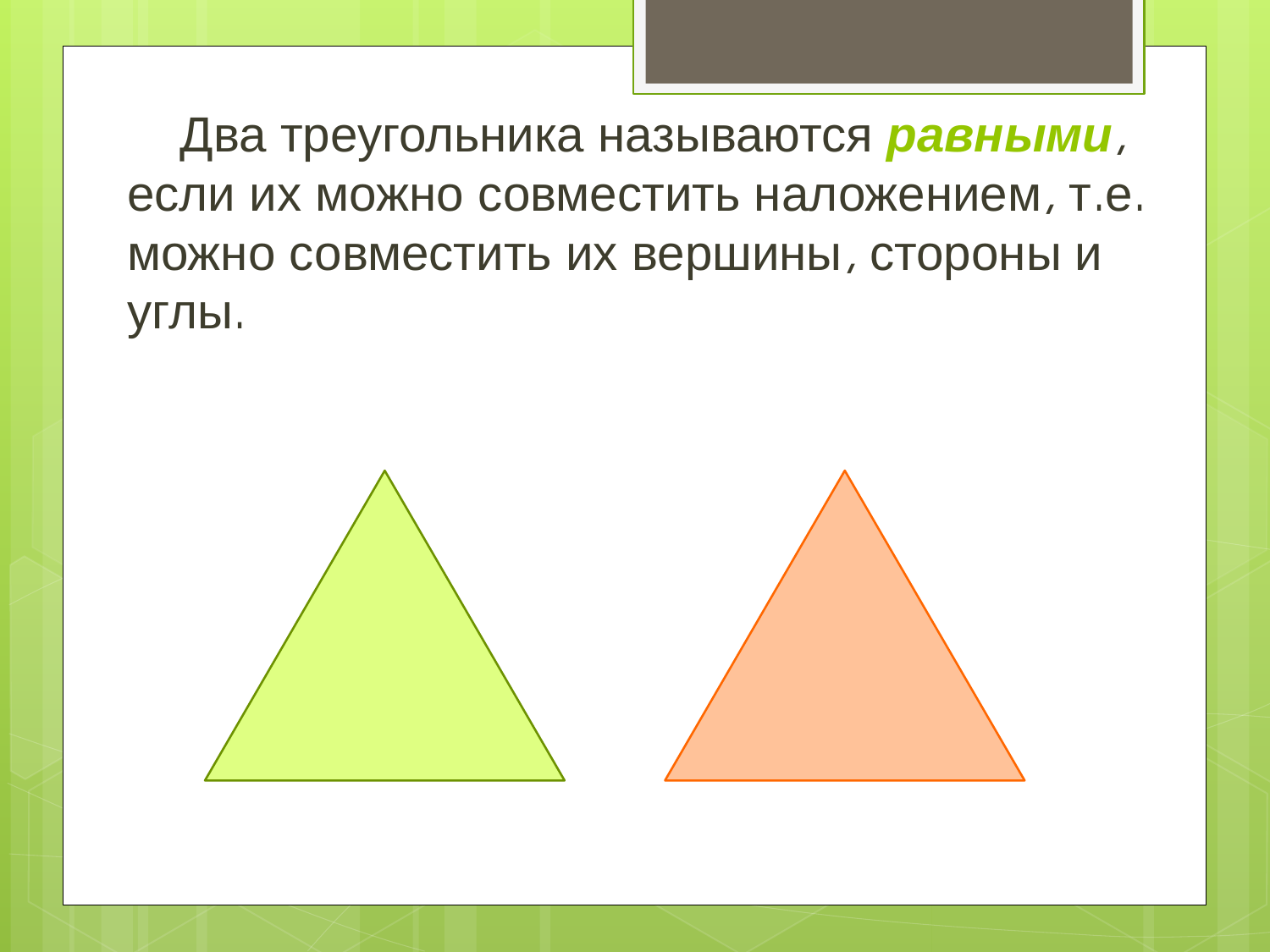

Два треугольника называются равными, если их можно совместить наложением, т.е. можно совместить их вершины, стороны и углы.